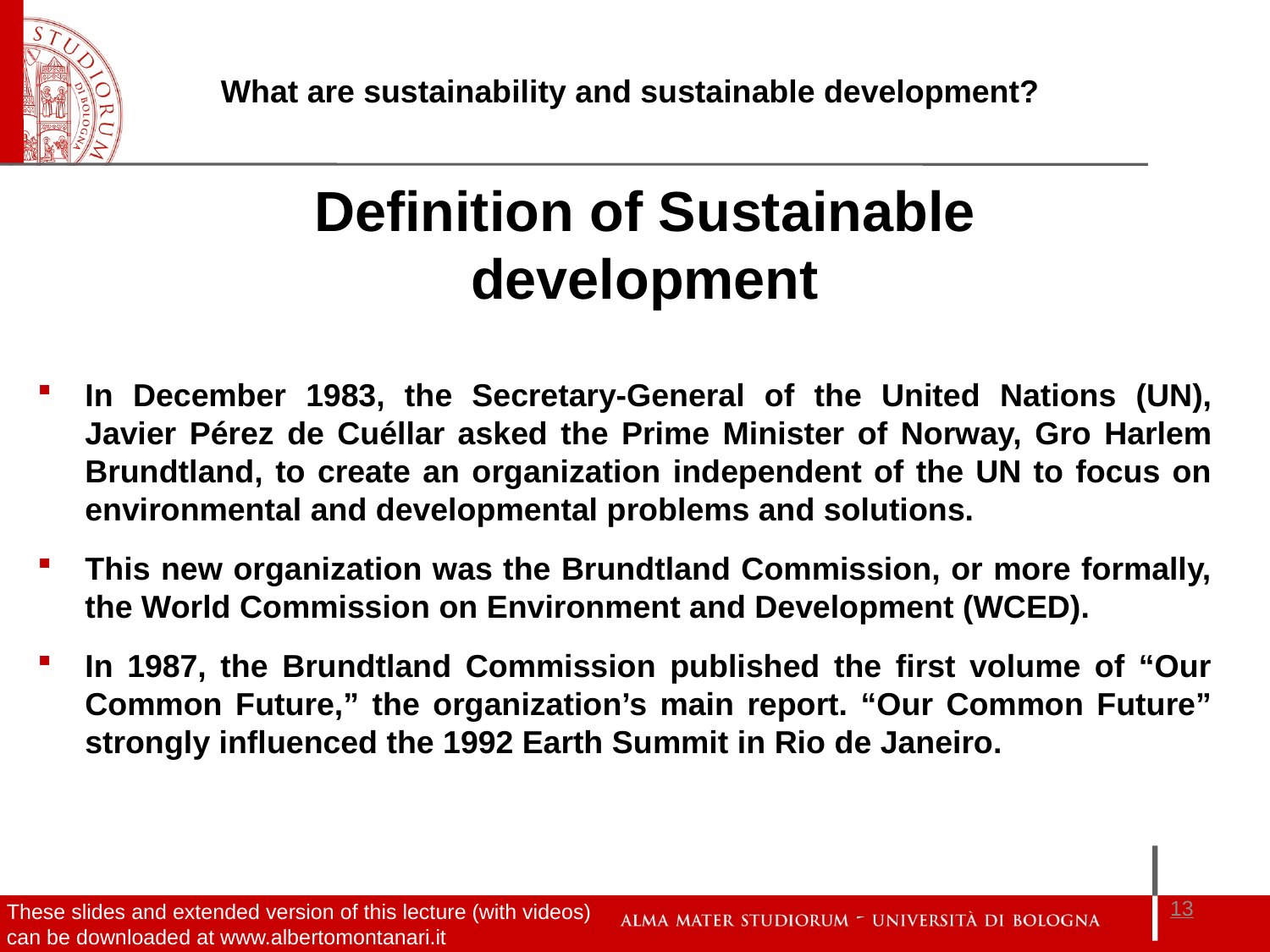

Definition of Sustainable development
In December 1983, the Secretary-General of the United Nations (UN), Javier Pérez de Cuéllar asked the Prime Minister of Norway, Gro Harlem Brundtland, to create an organization independent of the UN to focus on environmental and developmental problems and solutions.
This new organization was the Brundtland Commission, or more formally, the World Commission on Environment and Development (WCED).
In 1987, the Brundtland Commission published the first volume of “Our Common Future,” the organization’s main report. “Our Common Future” strongly influenced the 1992 Earth Summit in Rio de Janeiro.
13